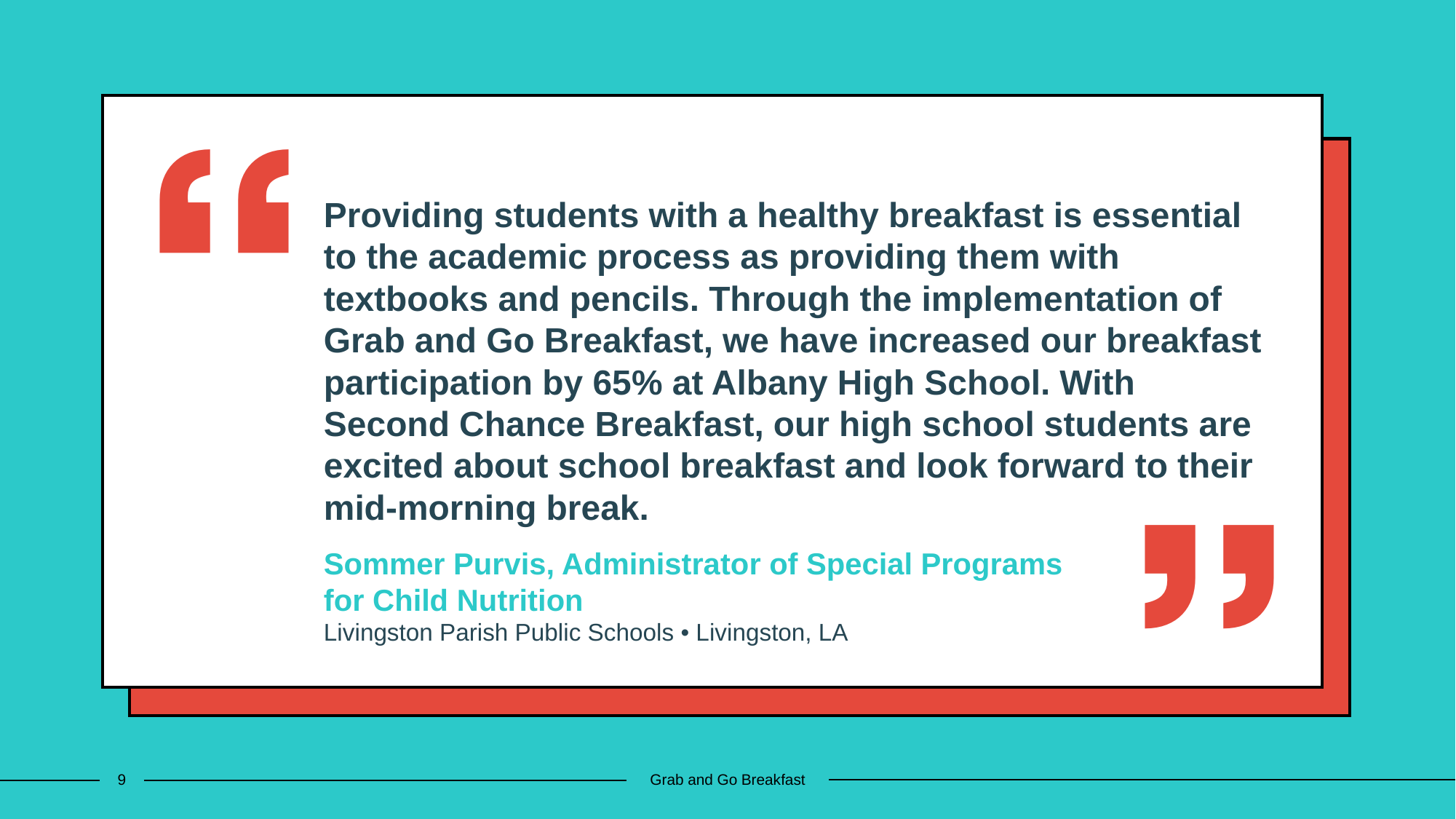

“
# Providing students with a healthy breakfast is essential to the academic process as providing them with textbooks and pencils. Through the implementation of Grab and Go Breakfast, we have increased our breakfast participation by 65% at Albany High School. With Second Chance Breakfast, our high school students are excited about school breakfast and look forward to their mid-morning break.
”
Sommer Purvis, Administrator of Special Programs for Child Nutrition
Livingston Parish Public Schools • Livingston, LA
9
Grab and Go Breakfast